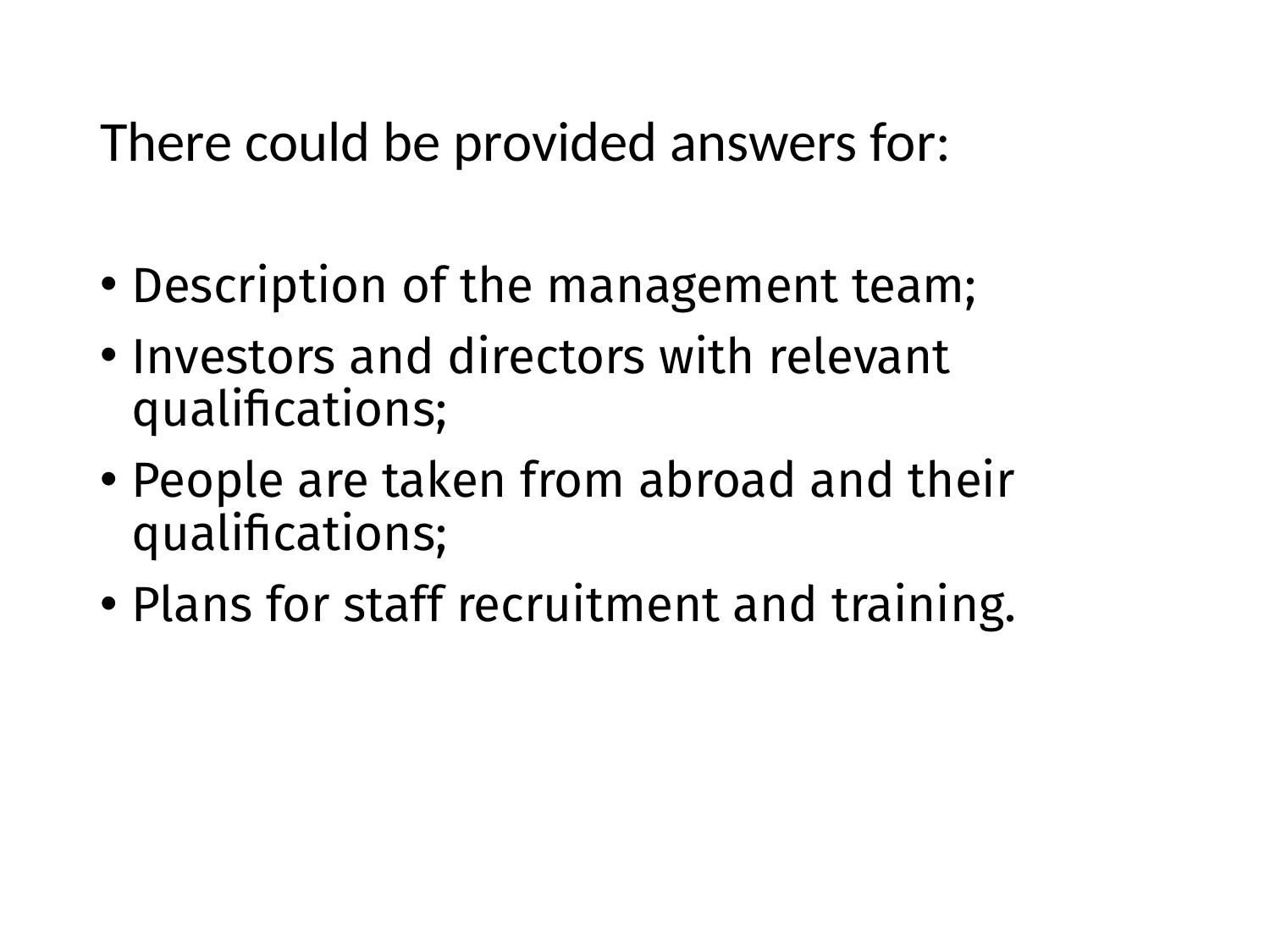

# There could be provided answers for:
Description of the management team;
Investors and directors with relevant qualifications;
People are taken from abroad and their qualifications;
Plans for staff recruitment and training.